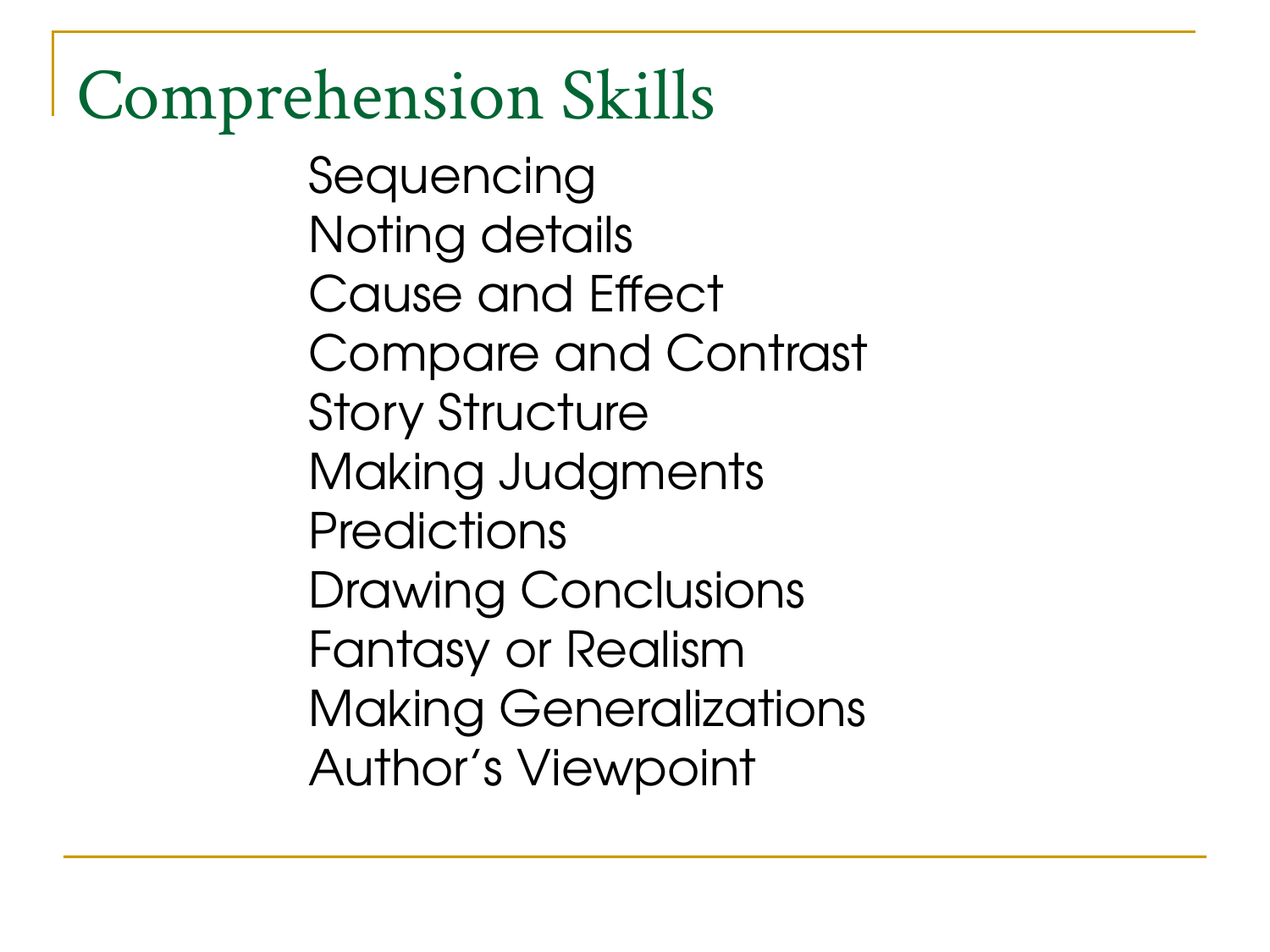

# Comprehension Skills
Sequencing
Noting details
Cause and Effect
Compare and Contrast
Story Structure
Making Judgments
Predictions
Drawing Conclusions
Fantasy or Realism
Making Generalizations
Author’s Viewpoint